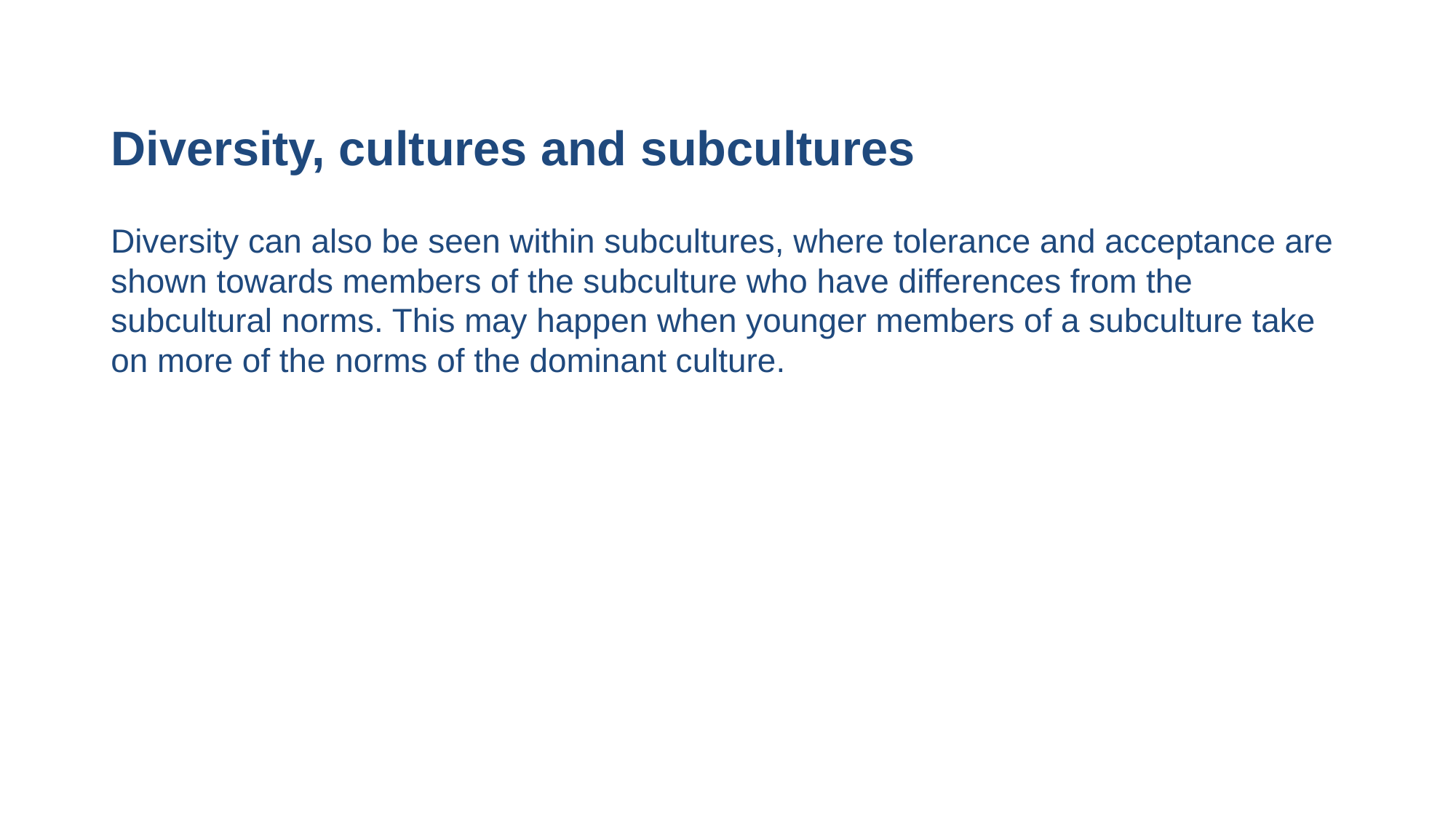

# Diversity, cultures and subcultures
Diversity can also be seen within subcultures, where tolerance and acceptance are shown towards members of the subculture who have differences from the subcultural norms. This may happen when younger members of a subculture take on more of the norms of the dominant culture.